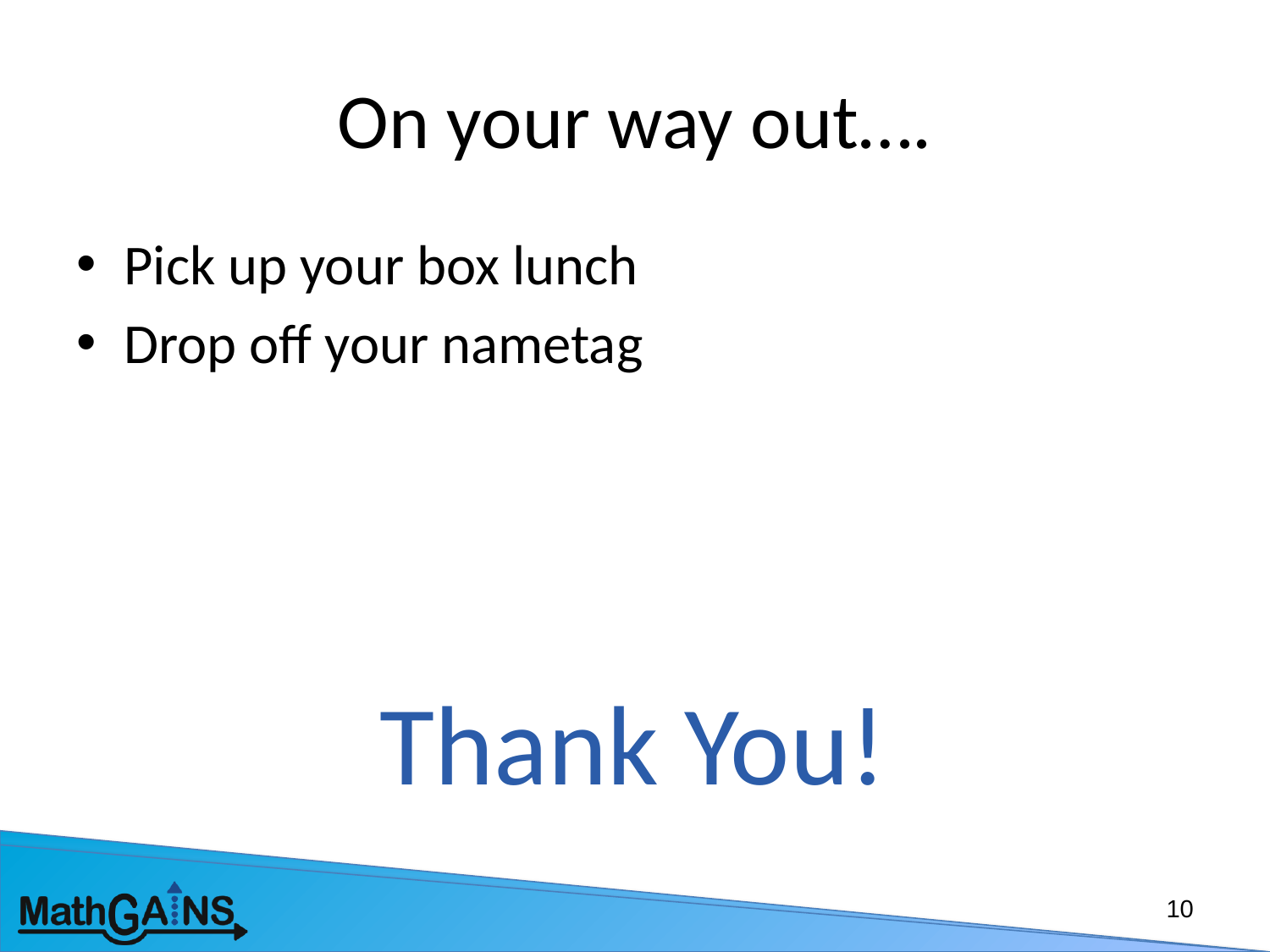

# On your way out….
Pick up your box lunch
Drop off your nametag
Thank You!
10